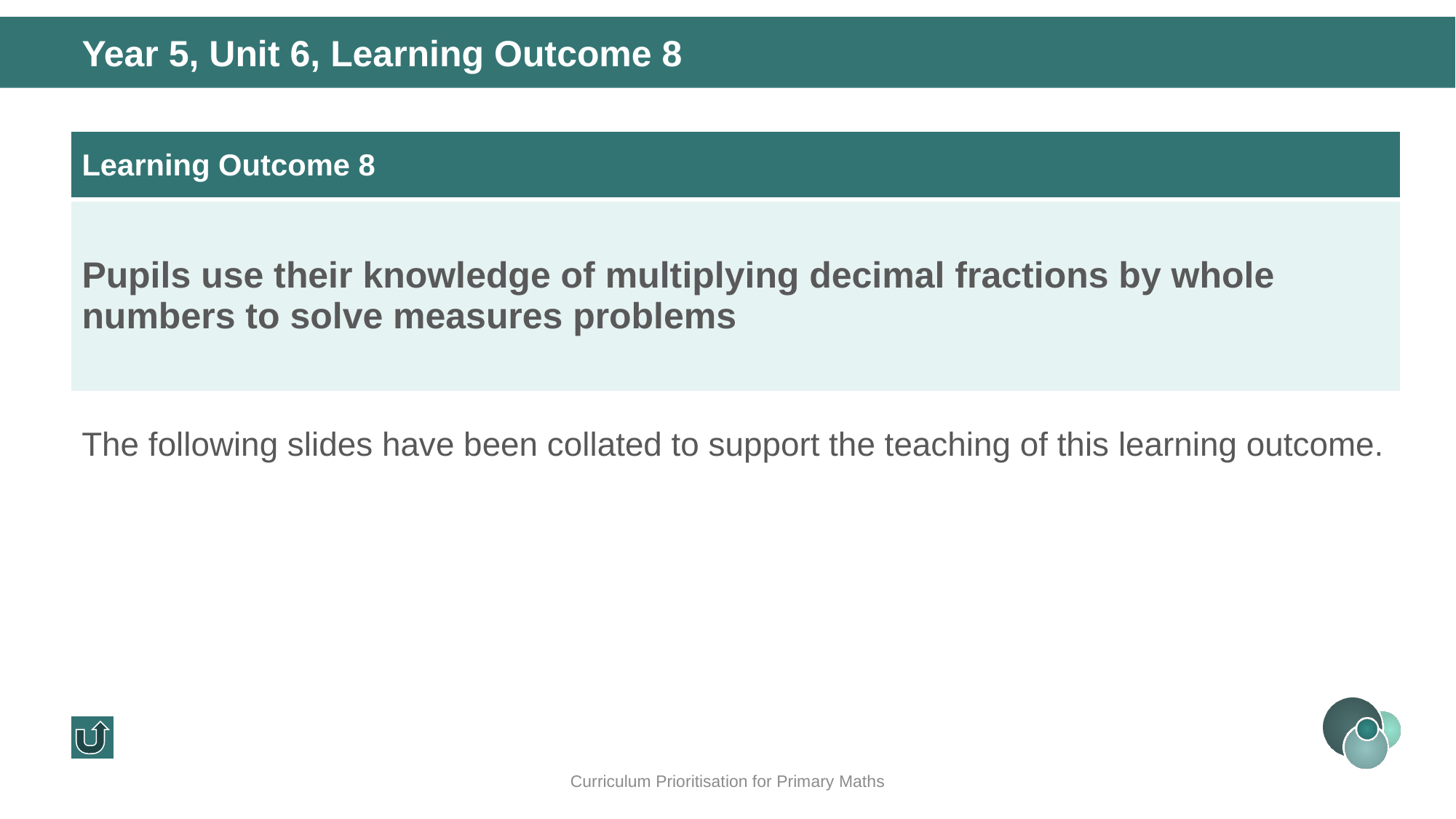

Year 5, Unit 6, Learning Outcome 8
| Learning Outcome 8 |
| --- |
| Pupils use their knowledge of multiplying decimal fractions by whole numbers to solve measures problems |
The following slides have been collated to support the teaching of this learning outcome.

Curriculum Prioritisation for Primary Maths